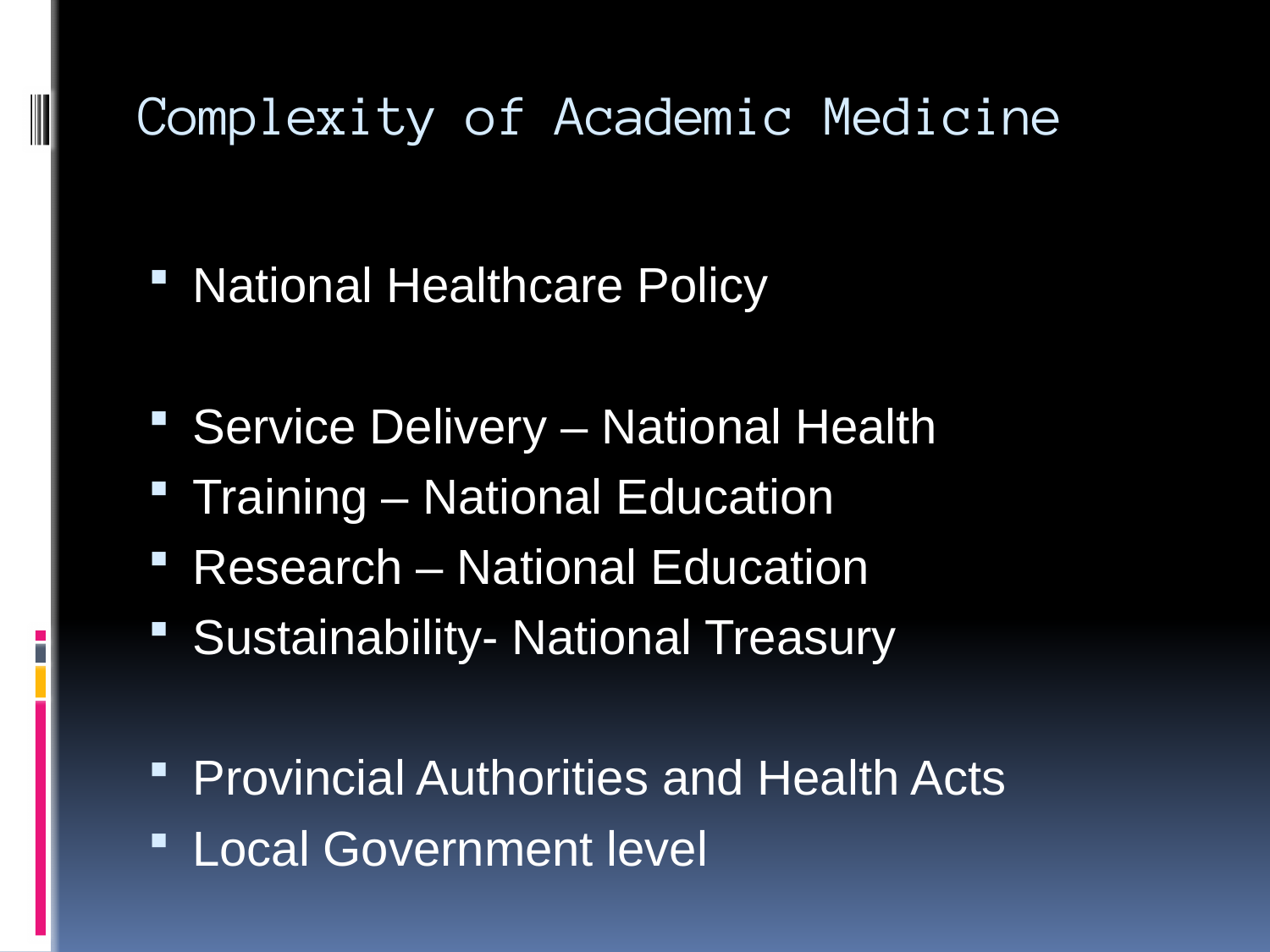

# Complexity of Academic Medicine
National Healthcare Policy

Service Delivery – National Health
Training – National Education
Research – National Education
Sustainability- National Treasury

Provincial Authorities and Health Acts
Local Government level